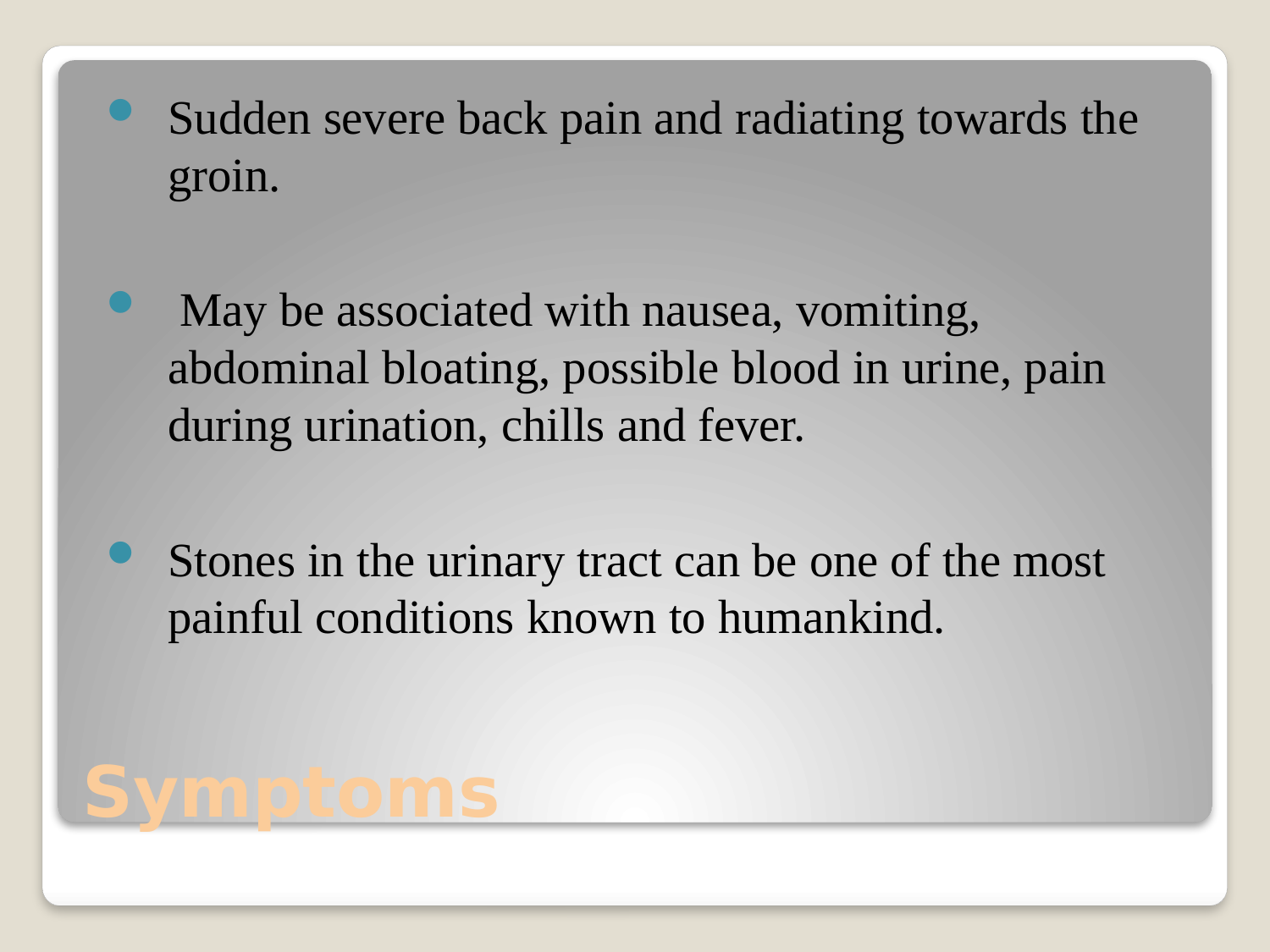

Sudden severe back pain and radiating towards the groin.

 May be associated with nausea, vomiting, abdominal bloating, possible blood in urine, pain during urination, chills and fever.

Stones in the urinary tract can be one of the most painful conditions known to humankind.
# Symptoms